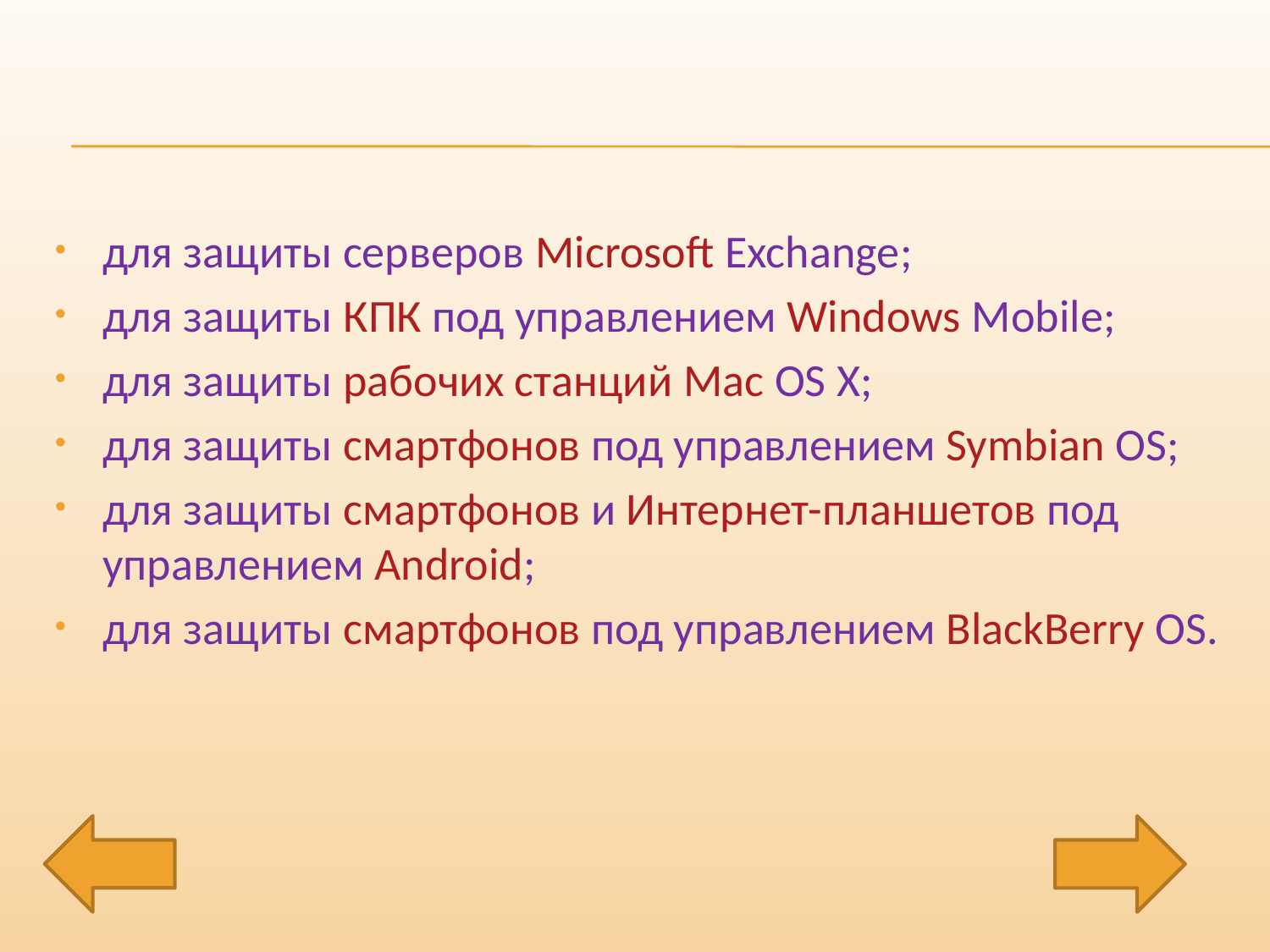

для защиты серверов Microsoft Exchange;
для защиты КПК под управлением Windows Mobile;
для защиты рабочих станций Mac OS X;
для защиты смартфонов под управлением Symbian OS;
для защиты смартфонов и Интернет-планшетов под управлением Android;
для защиты смартфонов под управлением BlackBerry OS.